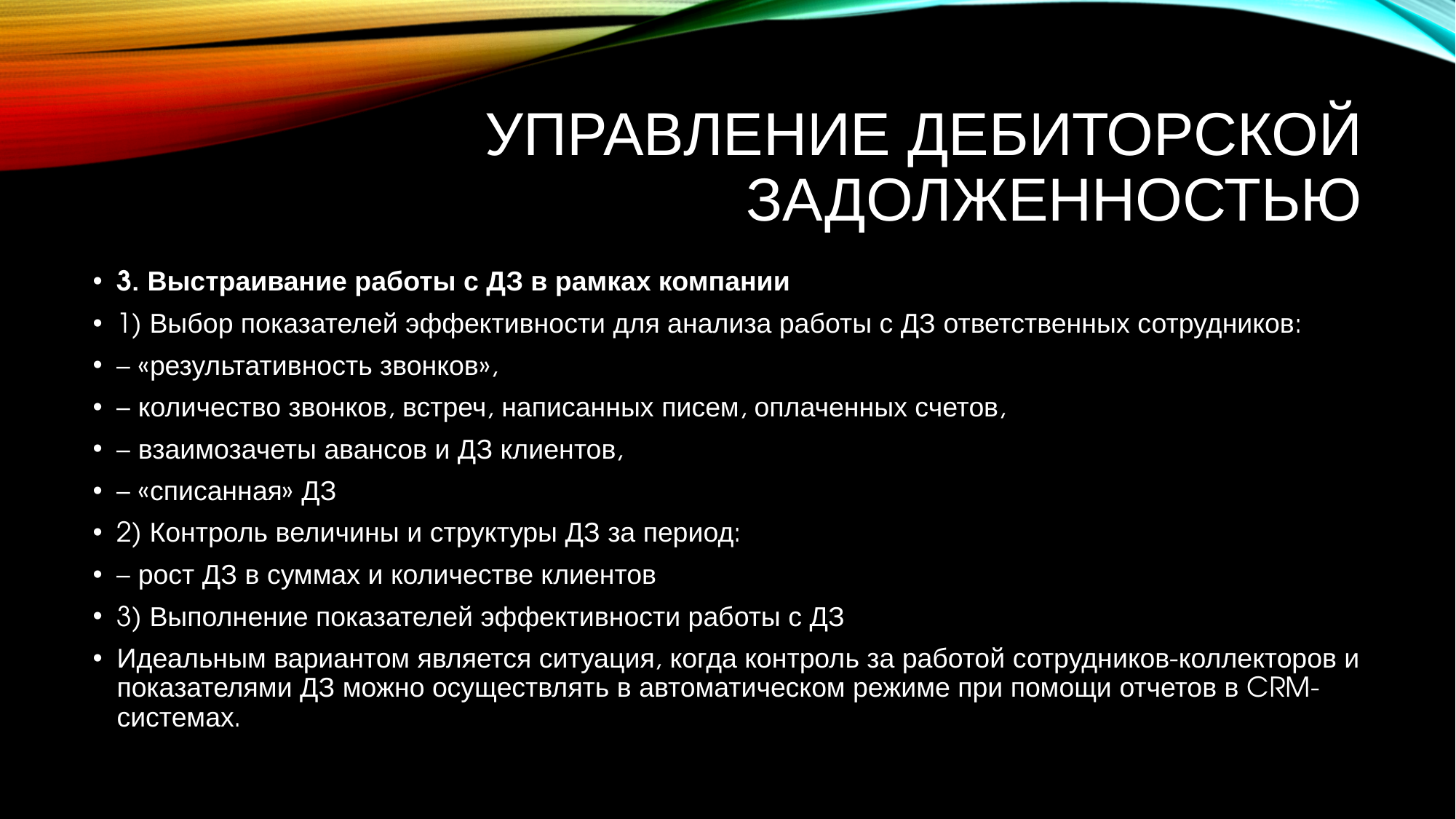

# Управление дебиторской задолженностью
3. Выстраивание работы с ДЗ в рамках компании
1) Выбор показателей эффективности для анализа работы с ДЗ ответственных сотрудников:
– «результативность звонков»,
– количество звонков, встреч, написанных писем, оплаченных счетов,
– взаимозачеты авансов и ДЗ клиентов,
– «списанная» ДЗ
2) Контроль величины и структуры ДЗ за период:
– рост ДЗ в суммах и количестве клиентов
3) Выполнение показателей эффективности работы с ДЗ
Идеальным вариантом является ситуация, когда контроль за работой сотрудников-коллекторов и показателями ДЗ можно осуществлять в автоматическом режиме при помощи отчетов в CRM-системах.